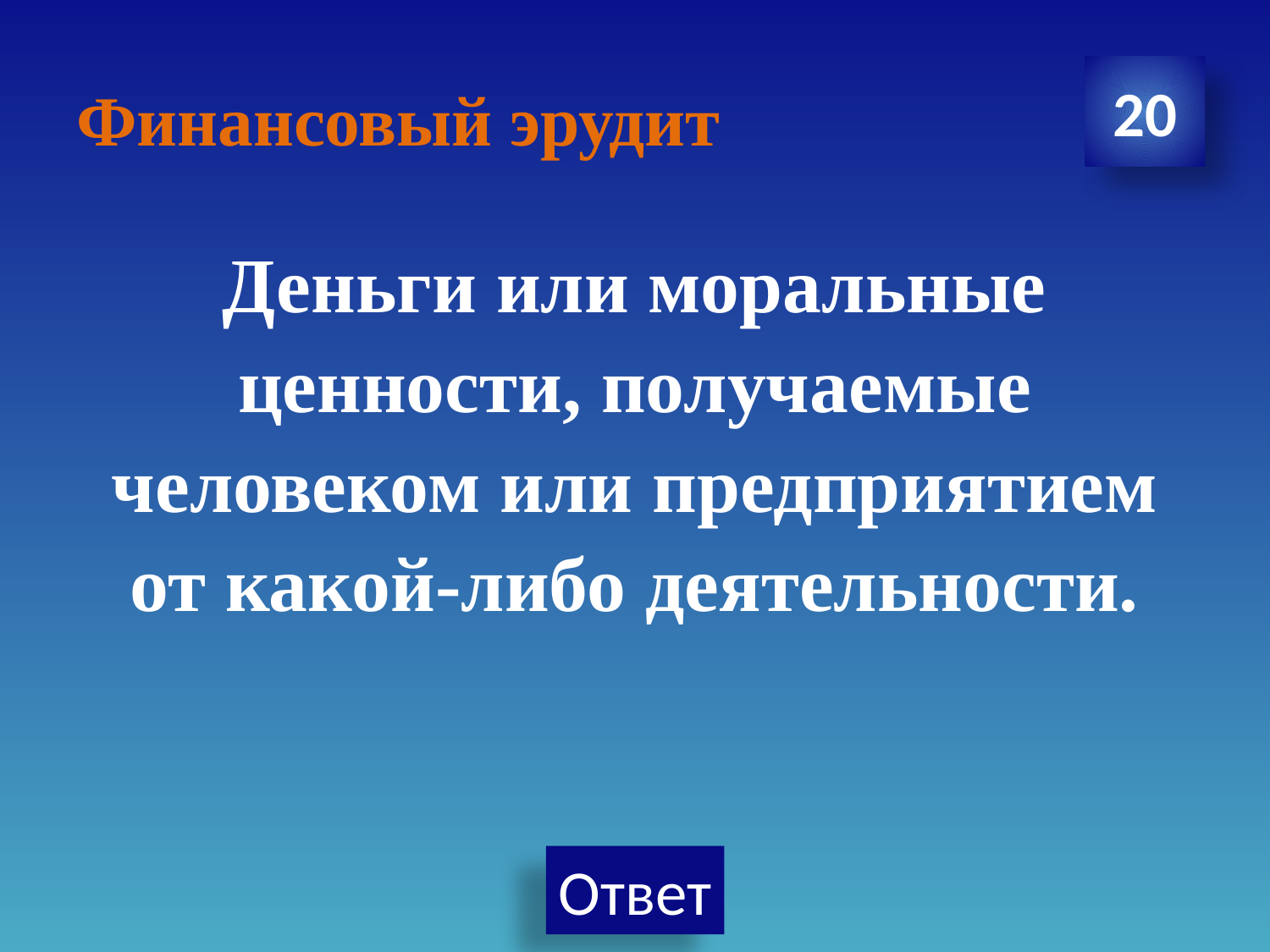

# Финансовый эрудит
20
Деньги или моральные ценности, получаемые человеком или предприятием от какой-либо деятельности.